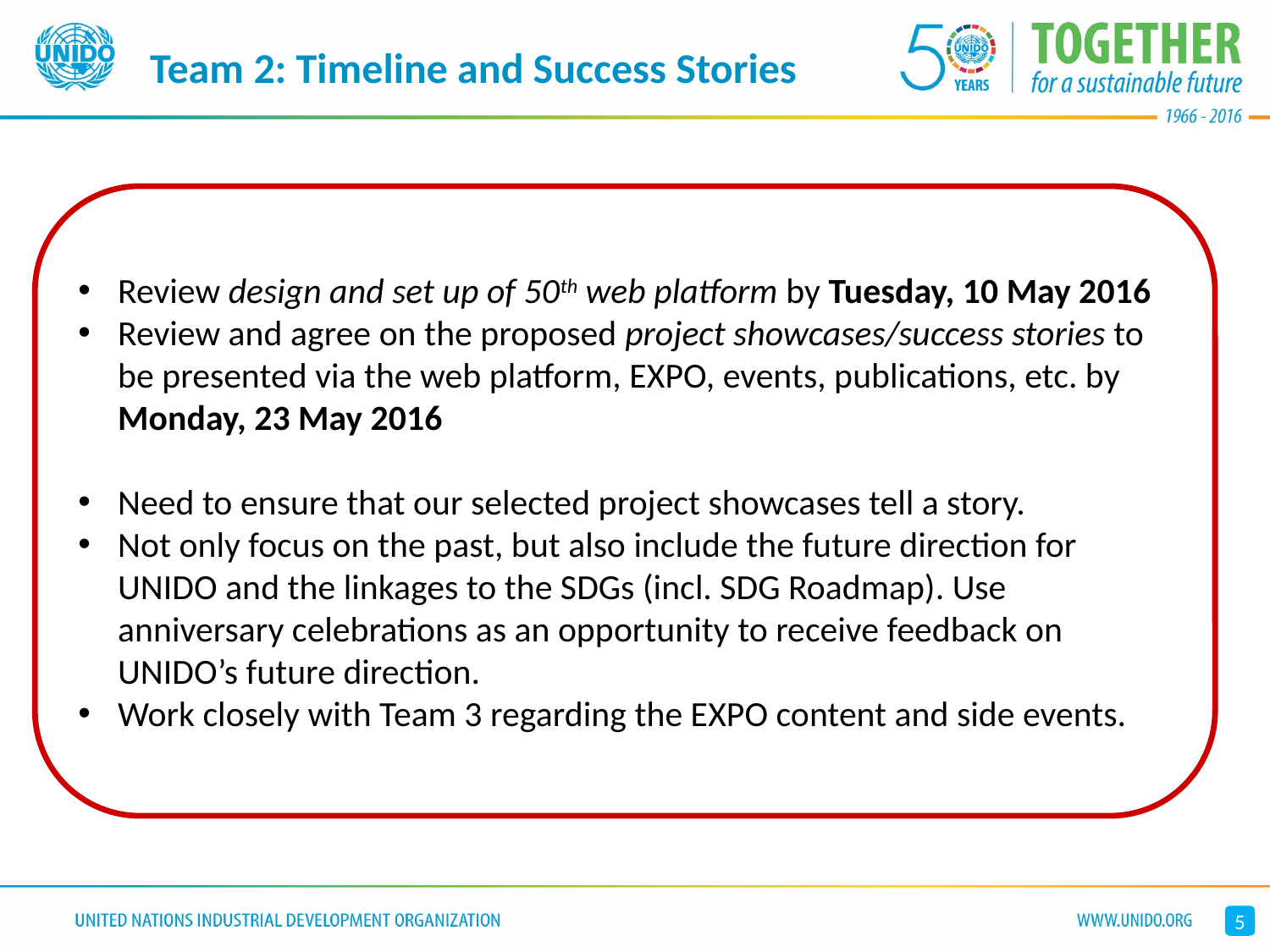

# Team 2: Timeline and Success Stories
Review design and set up of 50th web platform by Tuesday, 10 May 2016
Review and agree on the proposed project showcases/success stories to be presented via the web platform, EXPO, events, publications, etc. by Monday, 23 May 2016

Need to ensure that our selected project showcases tell a story.
Not only focus on the past, but also include the future direction for UNIDO and the linkages to the SDGs (incl. SDG Roadmap). Use anniversary celebrations as an opportunity to receive feedback on UNIDO’s future direction.
Work closely with Team 3 regarding the EXPO content and side events.